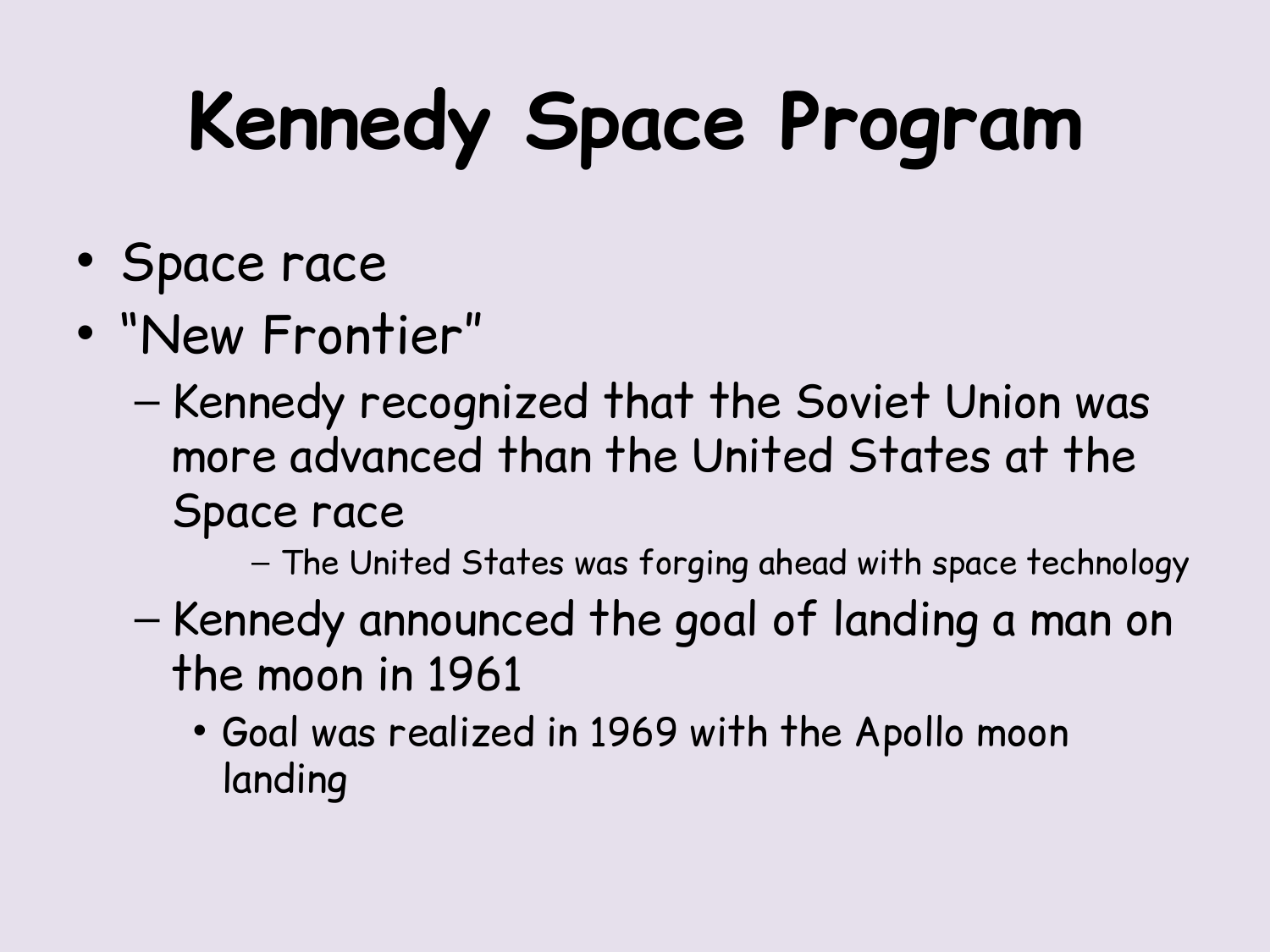

# Kennedy Space Program
Space race
“New Frontier”
Kennedy recognized that the Soviet Union was more advanced than the United States at the Space race
The United States was forging ahead with space technology
Kennedy announced the goal of landing a man on the moon in 1961
Goal was realized in 1969 with the Apollo moon landing